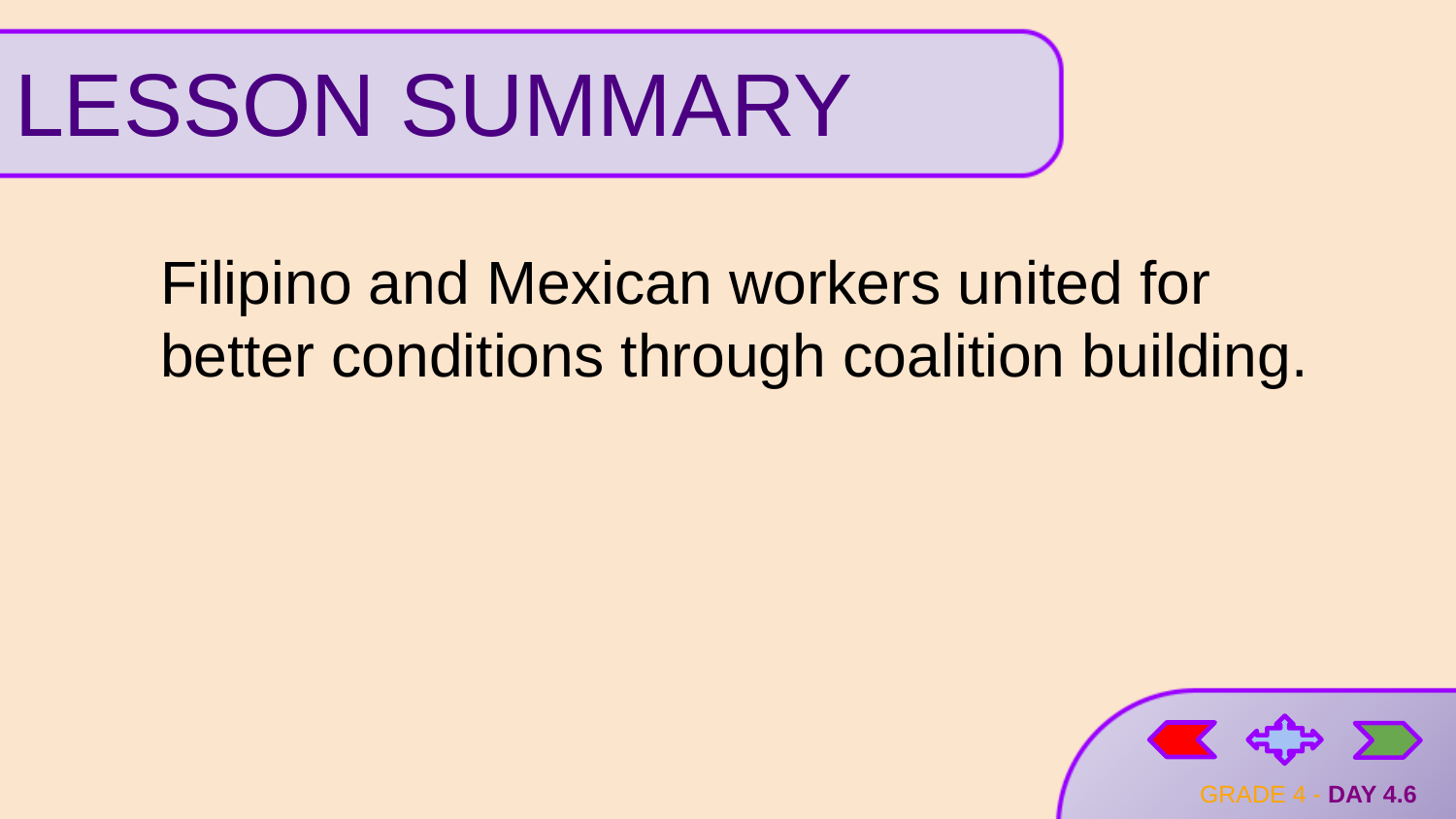

# LESSON SUMMARY

Filipino and Mexican workers united for better conditions through coalition building.

GRADE 4 - DAY 4.6